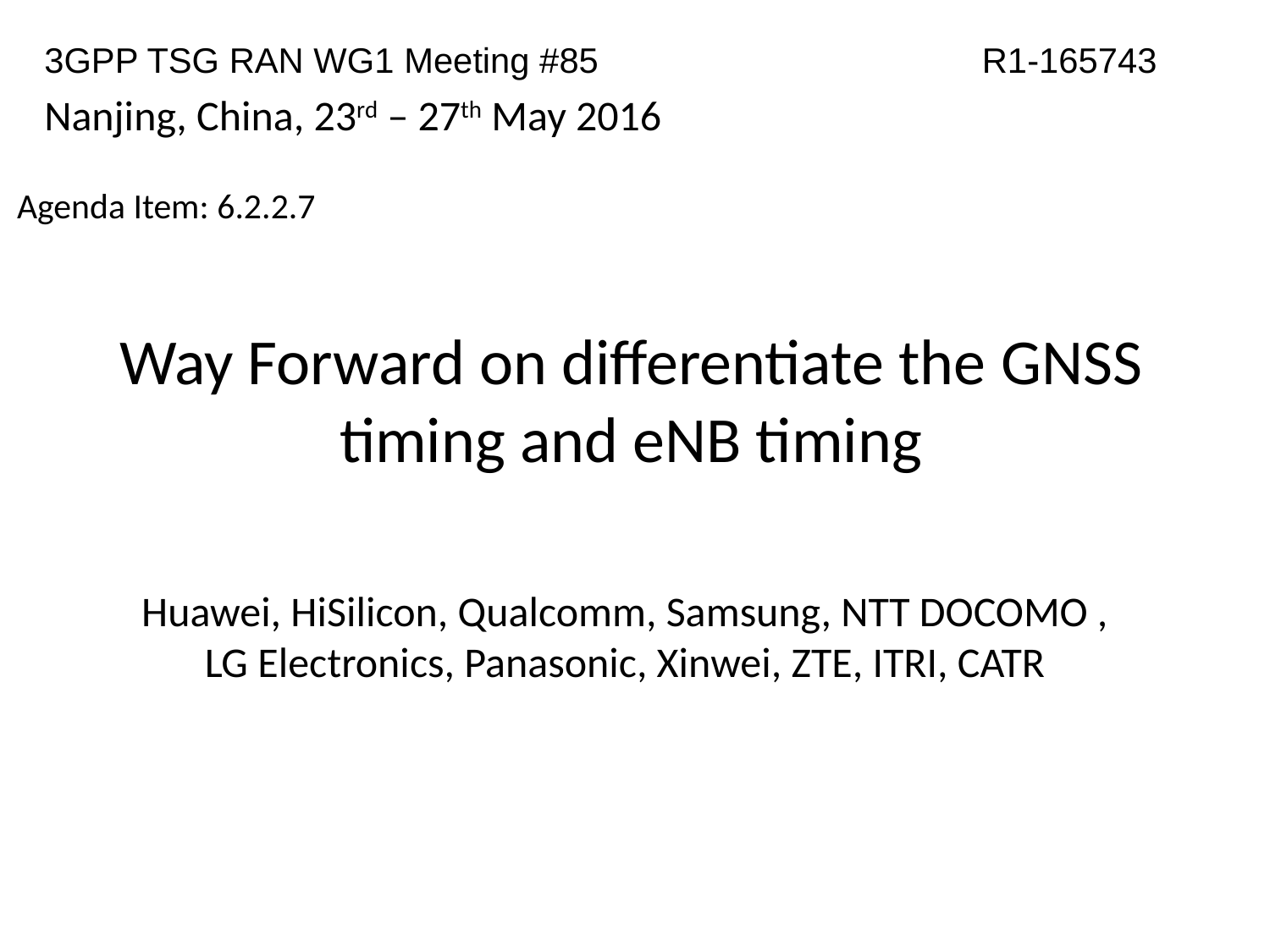

3GPP TSG RAN WG1 Meeting #85            		     R1-165743
Nanjing, China, 23rd – 27th May 2016

Agenda Item: 6.2.2.7
# Way Forward on differentiate the GNSS timing and eNB timing

Huawei, HiSilicon, Qualcomm, Samsung, NTT DOCOMO , LG Electronics, Panasonic, Xinwei, ZTE, ITRI, CATR